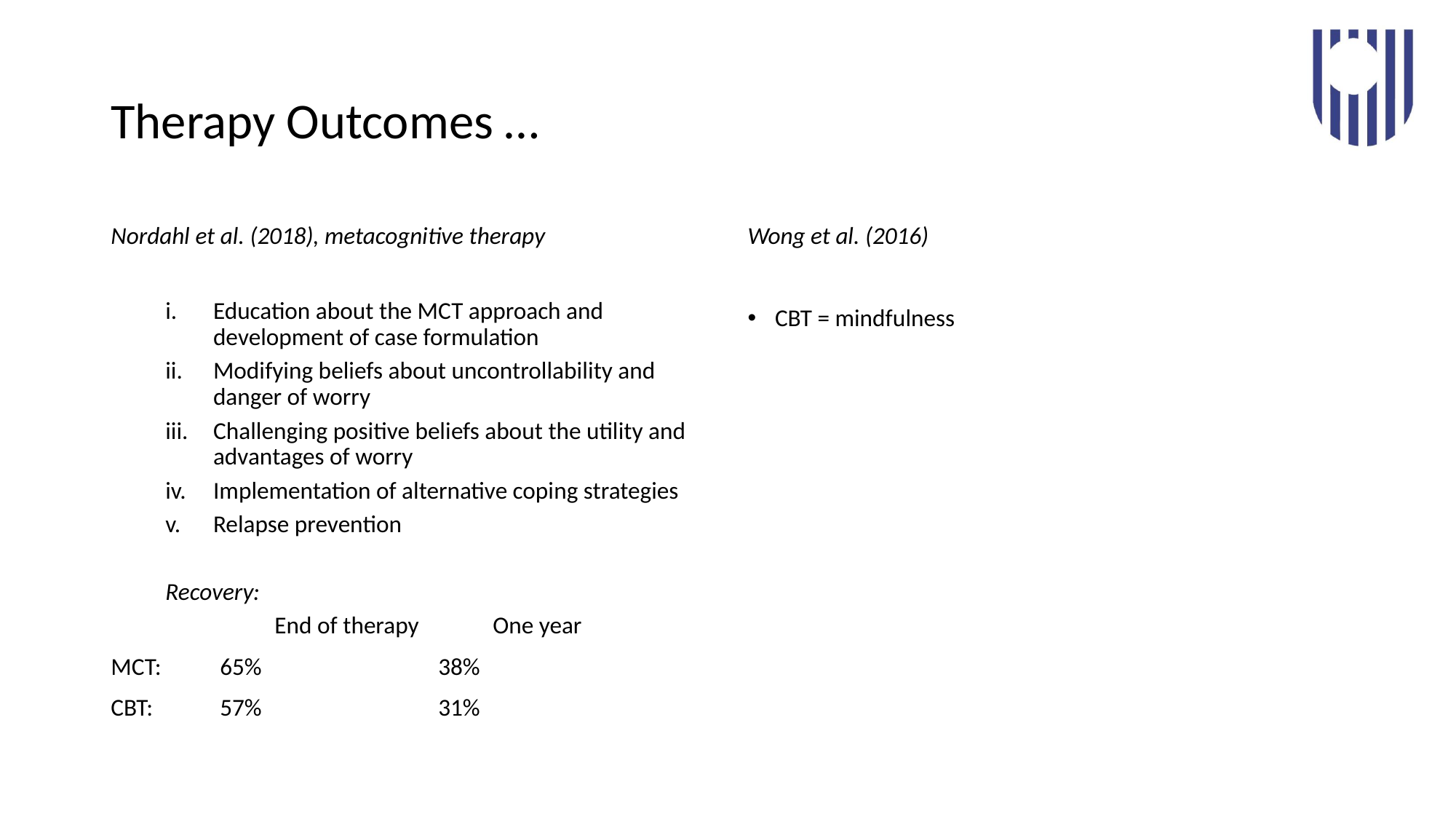

# Therapy Outcomes …
Nordahl et al. (2018), metacognitive therapy

Education about the MCT approach and development of case formulation
Modifying beliefs about uncontrollability and danger of worry
Challenging positive beliefs about the utility and advantages of worry
Implementation of alternative coping strategies
Relapse prevention

Recovery:
	End of therapy	One year
MCT:	65%		38%
CBT:	57%		31%
Wong et al. (2016)

CBT = mindfulness